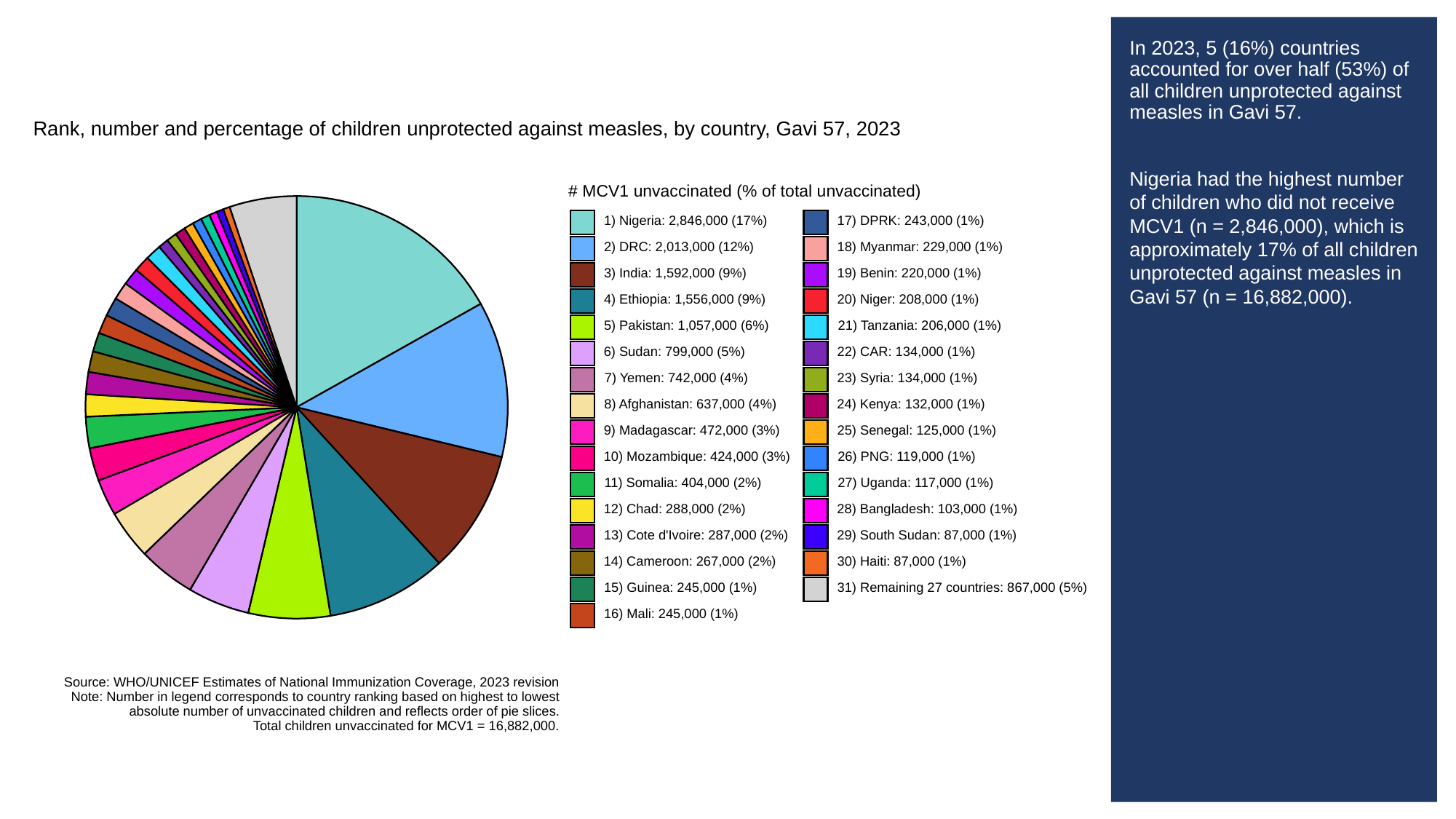

# In 2023, 5 (16%) countries accounted for over half (53%) of all children unprotected against measles in Gavi 57.

Nigeria had the highest number of children who did not receive MCV1 (n = 2,846,000), which is approximately 17% of all children unprotected against measles in Gavi 57 (n = 16,882,000).

Rank, number and percentage of children unprotected against measles, by country, Gavi 57, 2023
# MCV1 unvaccinated (% of total unvaccinated)

1) Nigeria: 2,846,000 (17%)
17) DPRK: 243,000 (1%)

2) DRC: 2,013,000 (12%)
18) Myanmar: 229,000 (1%)

3) India: 1,592,000 (9%)
19) Benin: 220,000 (1%)

4) Ethiopia: 1,556,000 (9%)
20) Niger: 208,000 (1%)

5) Pakistan: 1,057,000 (6%)
21) Tanzania: 206,000 (1%)

6) Sudan: 799,000 (5%)
22) CAR: 134,000 (1%)

7) Yemen: 742,000 (4%)
23) Syria: 134,000 (1%)

8) Afghanistan: 637,000 (4%)
24) Kenya: 132,000 (1%)

9) Madagascar: 472,000 (3%)
25) Senegal: 125,000 (1%)

10) Mozambique: 424,000 (3%)
26) PNG: 119,000 (1%)

11) Somalia: 404,000 (2%)
27) Uganda: 117,000 (1%)

12) Chad: 288,000 (2%)
28) Bangladesh: 103,000 (1%)

13) Cote d'Ivoire: 287,000 (2%)
29) South Sudan: 87,000 (1%)

14) Cameroon: 267,000 (2%)
30) Haiti: 87,000 (1%)

15) Guinea: 245,000 (1%)
31) Remaining 27 countries: 867,000 (5%)

16) Mali: 245,000 (1%)
Source: WHO/UNICEF Estimates of National Immunization Coverage, 2023 revision
Note: Number in legend corresponds to country ranking based on highest to lowest
absolute number of unvaccinated children and reflects order of pie slices.
Total children unvaccinated for MCV1 = 16,882,000.